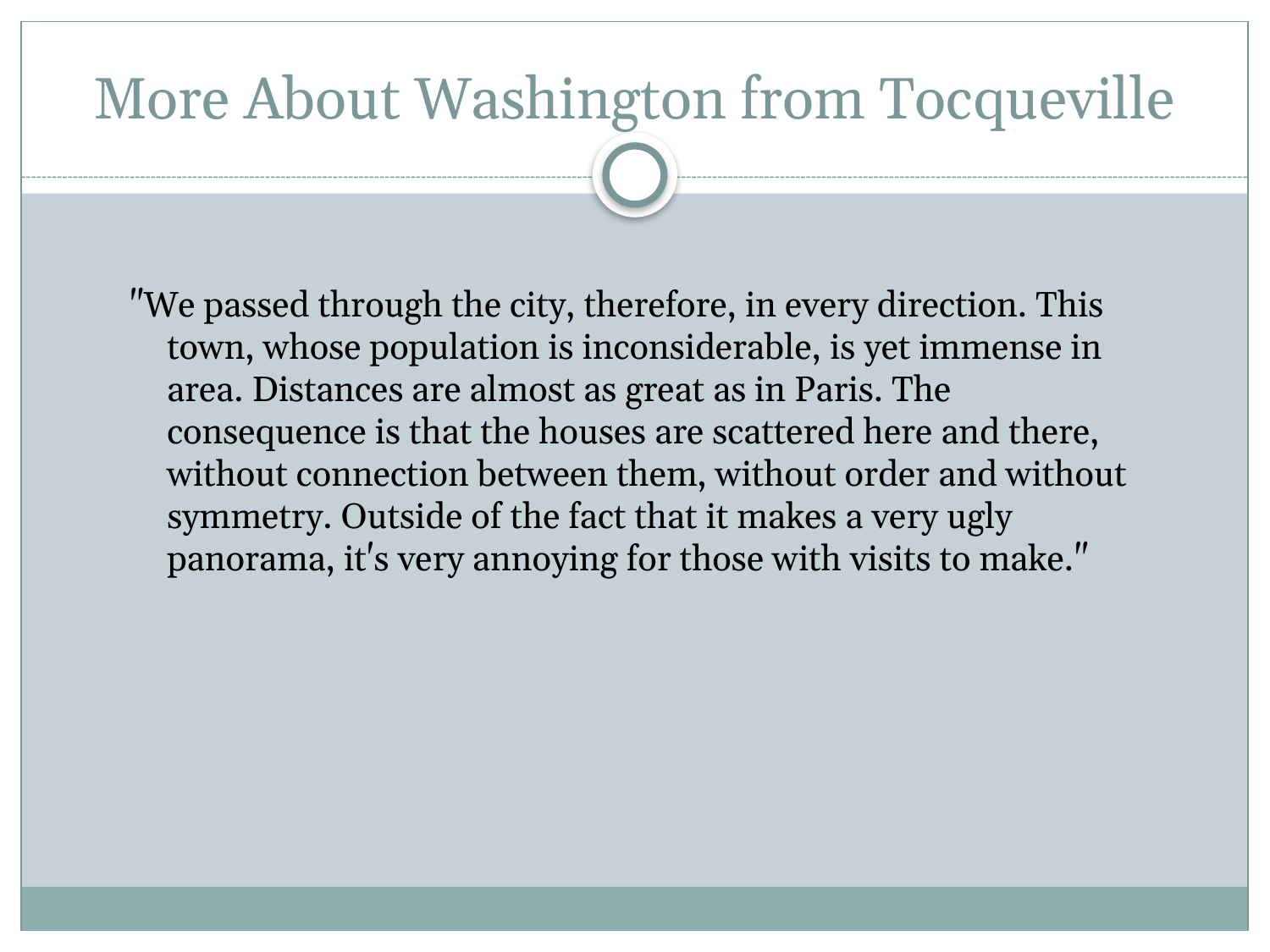

# More About Washington from Tocqueville
"We passed through the city, therefore, in every direction. This town, whose population is inconsiderable, is yet immense in area. Distances are almost as great as in Paris. The consequence is that the houses are scattered here and there, without connection between them, without order and without symmetry. Outside of the fact that it makes a very ugly panorama, it's very annoying for those with visits to make."